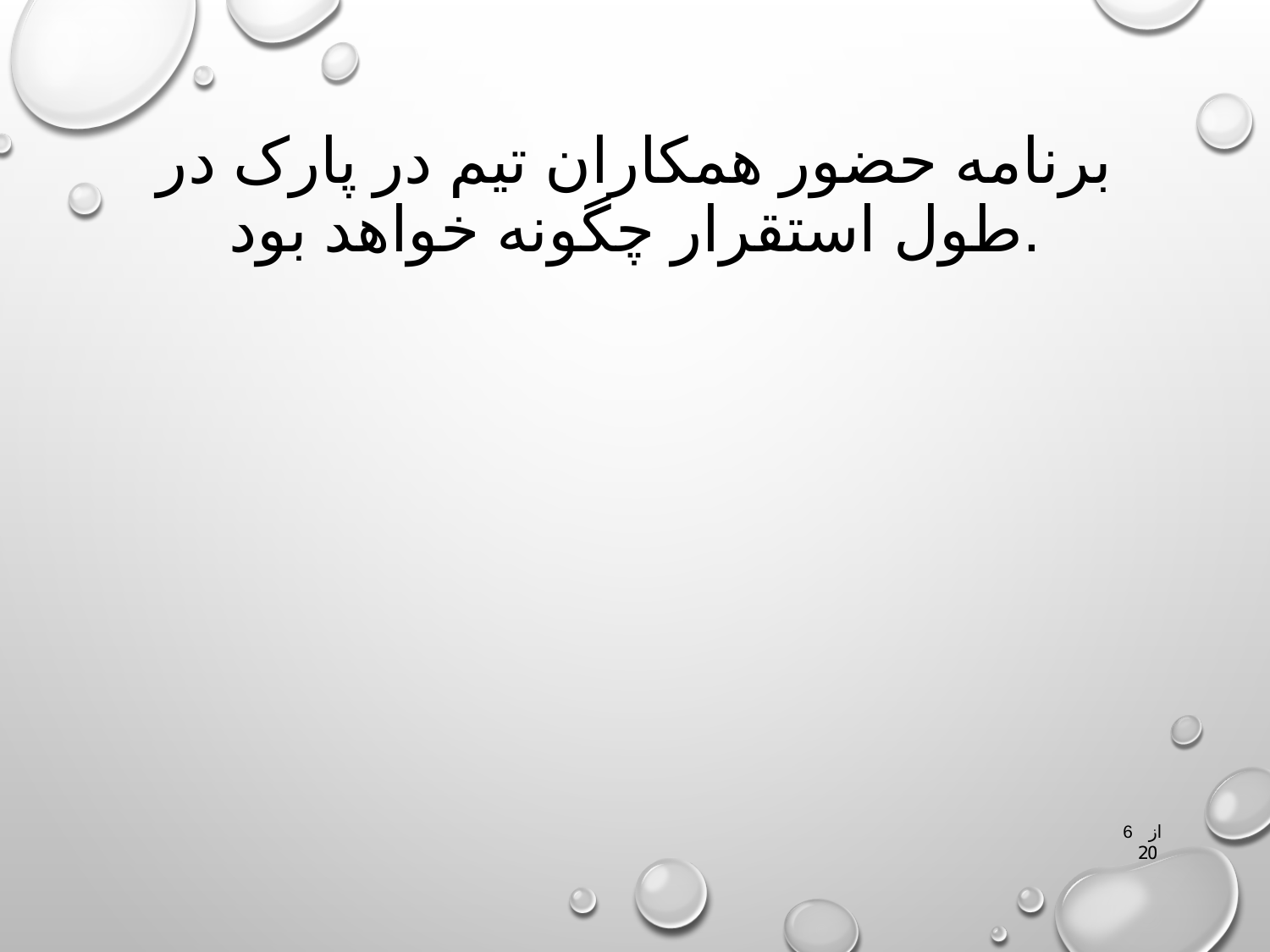

# برنامه حضور همکاران تیم در پارک در طول استقرار چگونه خواهد بود.
6 از   20